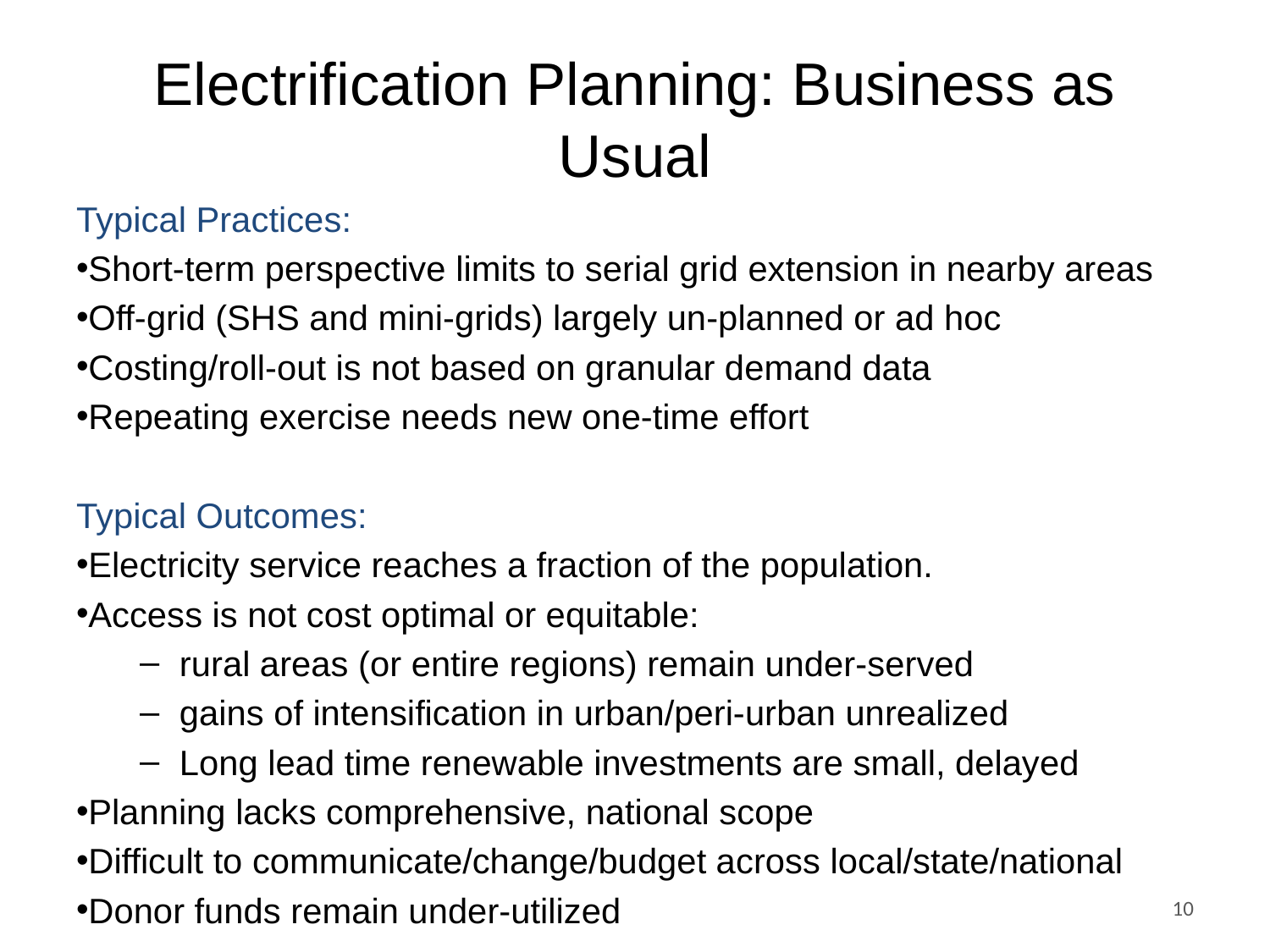

# Electrification Planning: Business as Usual
Typical Practices:
Short-term perspective limits to serial grid extension in nearby areas
Off-grid (SHS and mini-grids) largely un-planned or ad hoc
Costing/roll-out is not based on granular demand data
Repeating exercise needs new one-time effort

Typical Outcomes:
Electricity service reaches a fraction of the population.
Access is not cost optimal or equitable:
rural areas (or entire regions) remain under-served
gains of intensification in urban/peri-urban unrealized
Long lead time renewable investments are small, delayed
Planning lacks comprehensive, national scope
Difficult to communicate/change/budget across local/state/national
Donor funds remain under-utilized
10